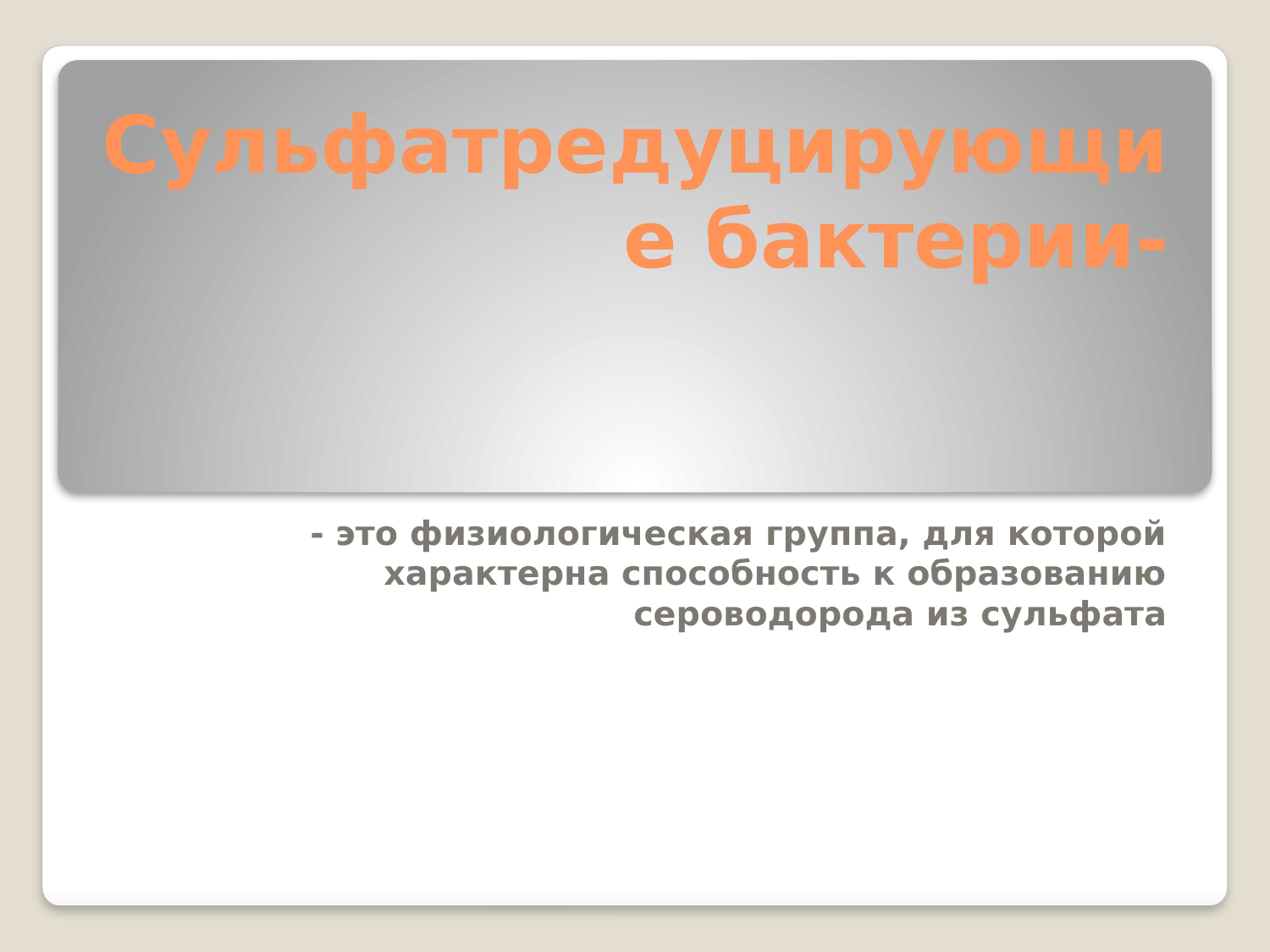

# Сульфатредуцирующие бактерии-
- это физиологическая группа, для которой характерна способность к образованию сероводорода из сульфата